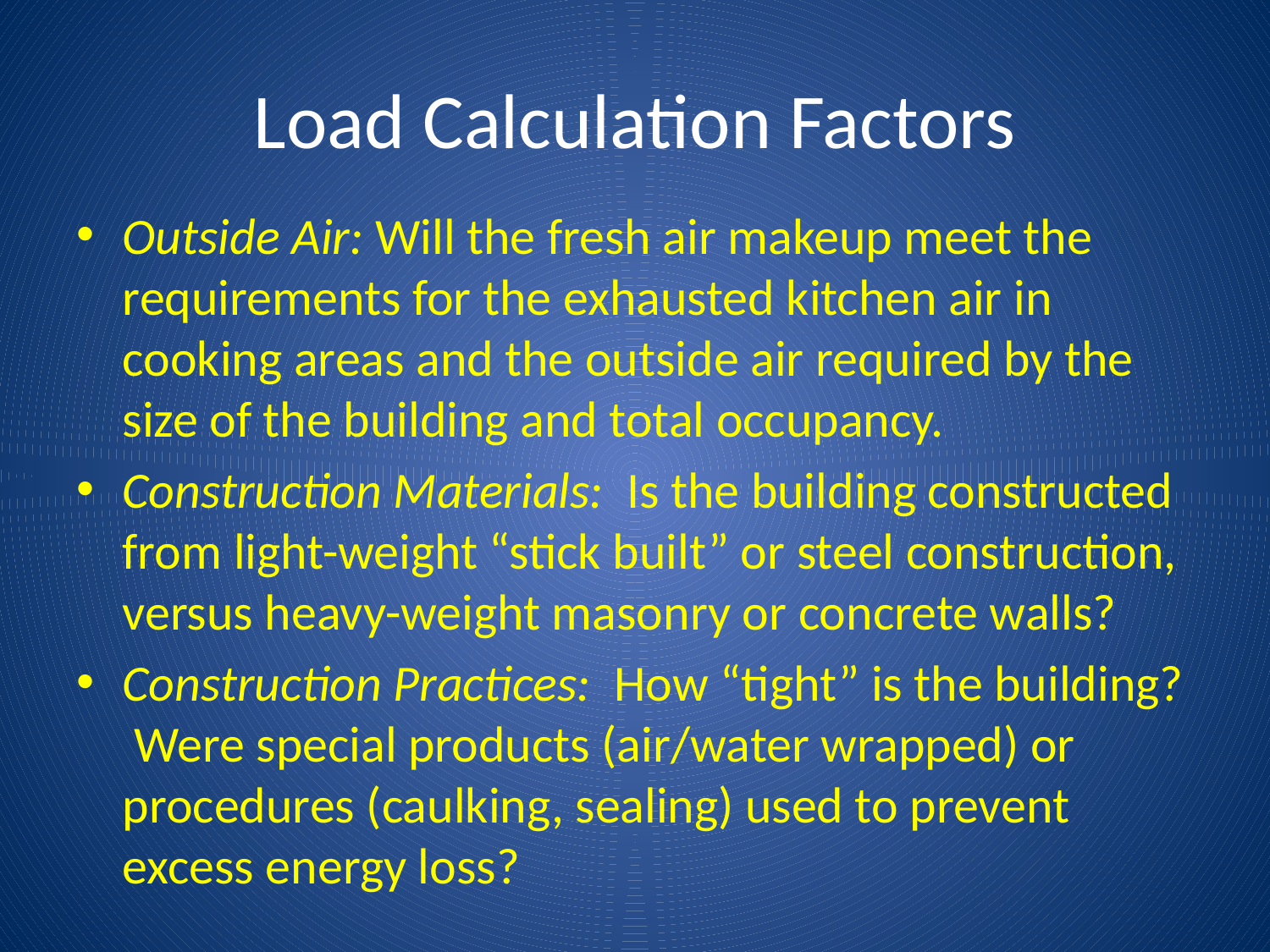

# Load Calculation Factors
Outside Air: Will the fresh air makeup meet the requirements for the exhausted kitchen air in cooking areas and the outside air required by the size of the building and total occupancy.
Construction Materials:  Is the building constructed from light-weight “stick built” or steel construction, versus heavy-weight masonry or concrete walls?
Construction Practices:  How “tight” is the building?  Were special products (air/water wrapped) or procedures (caulking, sealing) used to prevent excess energy loss?